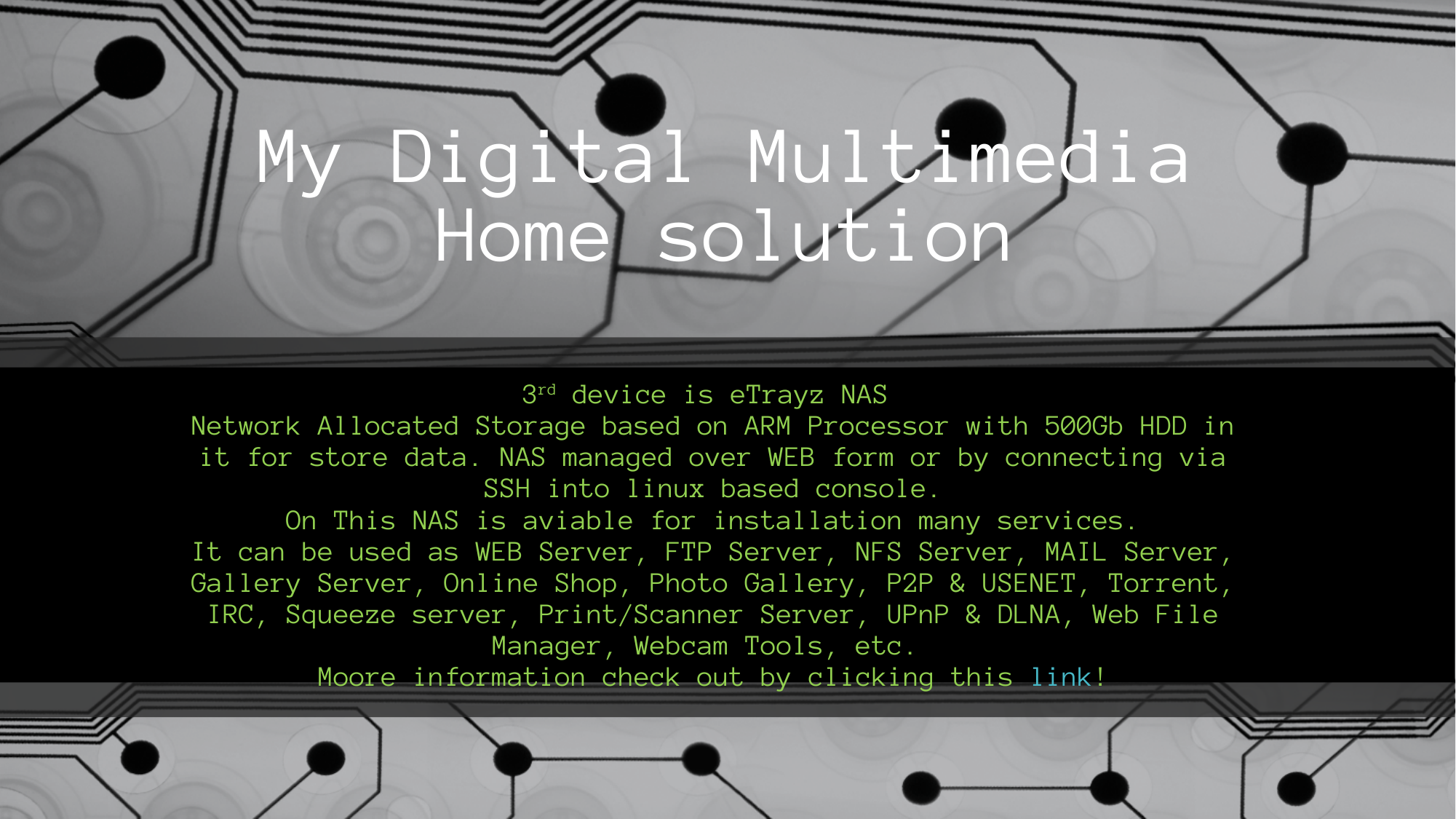

My Digital Multimedia Home solution

3rd device is eTrayz NAS
Network Allocated Storage based on ARM Processor with 500Gb HDD in it for store data. NAS managed over WEB form or by connecting via SSH into linux based console.
On This NAS is aviable for installation many services.
It can be used as WEB Server, FTP Server, NFS Server, MAIL Server, Gallery Server, Online Shop, Photo Gallery, P2P & USENET, Torrent, IRC, Squeeze server, Print/Scanner Server, UPnP & DLNA, Web File Manager, Webcam Tools, etc.
Moore information check out by clicking this link!